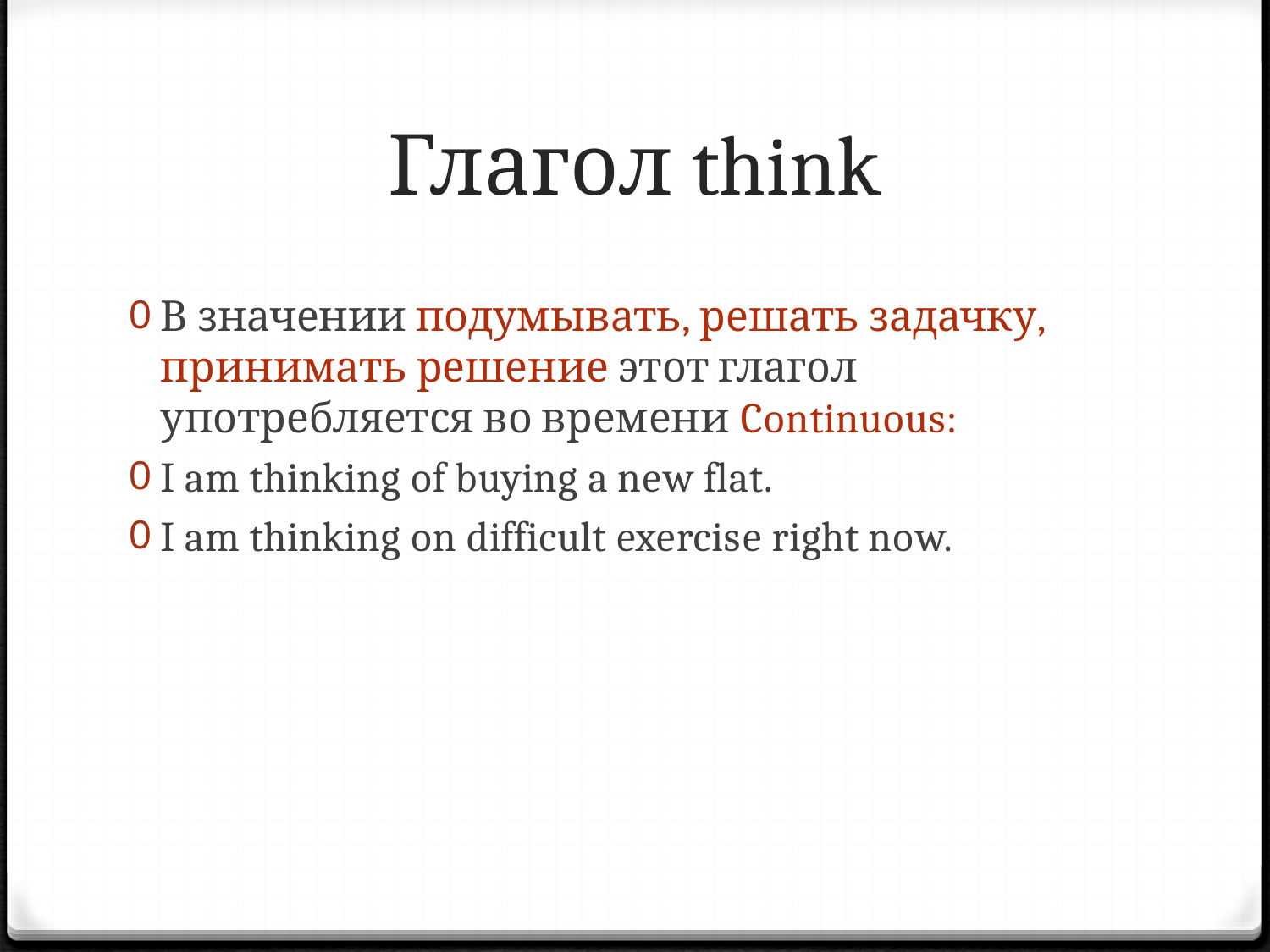

# Глагол think
В значении подумывать, решать задачку, принимать решение этот глагол употребляется во времени Continuous:
I am thinking of buying a new flat.
I am thinking on difficult exercise right now.